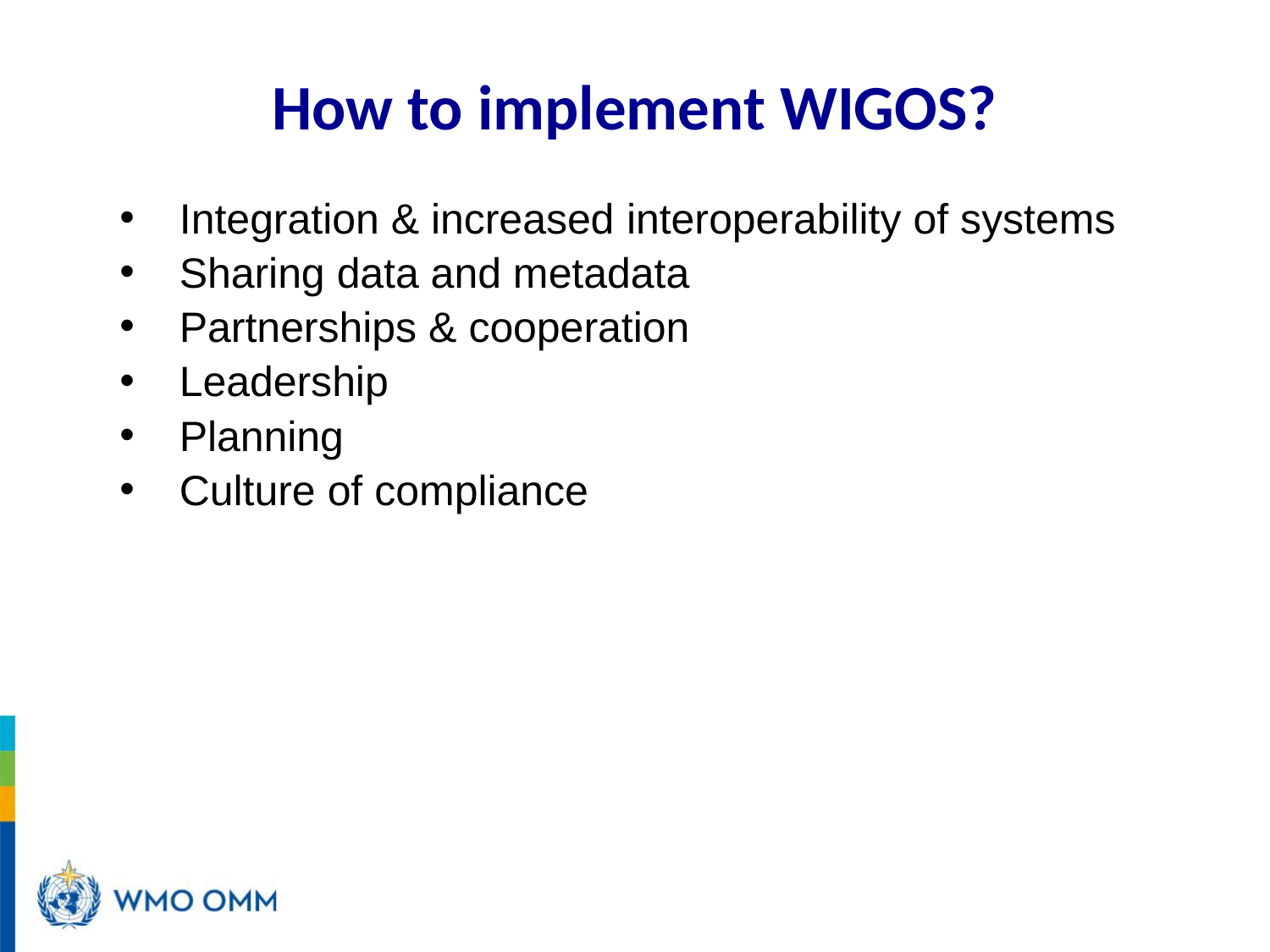

# How to implement WIGOS?
Integration & increased interoperability of systems
Sharing data and metadata
Partnerships & cooperation
Leadership
Planning
Culture of compliance